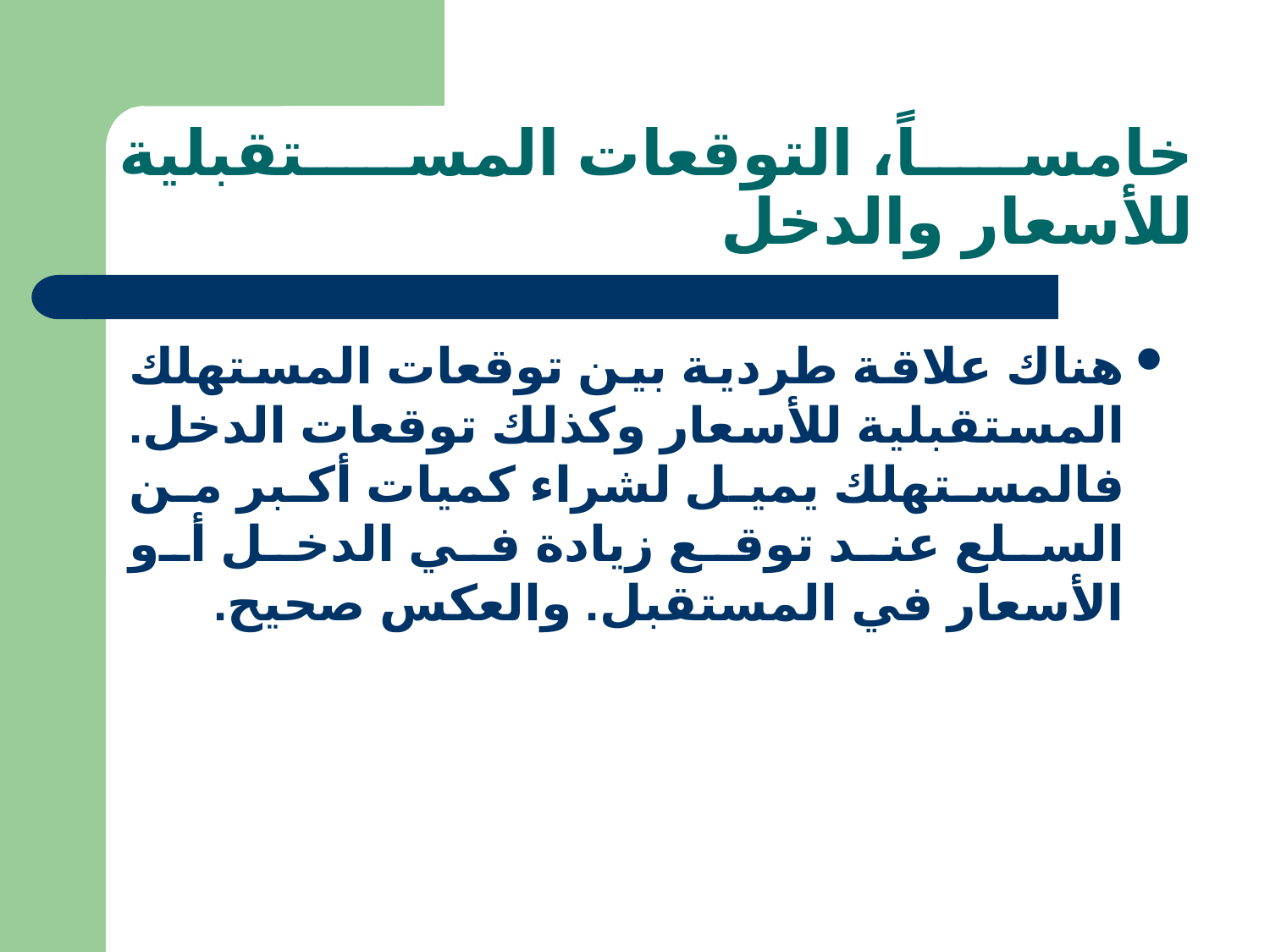

# خامساً، التوقعات المستقبلية للأسعار والدخل
هناك علاقة طردية بين توقعات المستهلك المستقبلية للأسعار وكذلك توقعات الدخل. فالمستهلك يميل لشراء كميات أكبر من السلع عند توقع زيادة في الدخل أو الأسعار في المستقبل. والعكس صحيح.